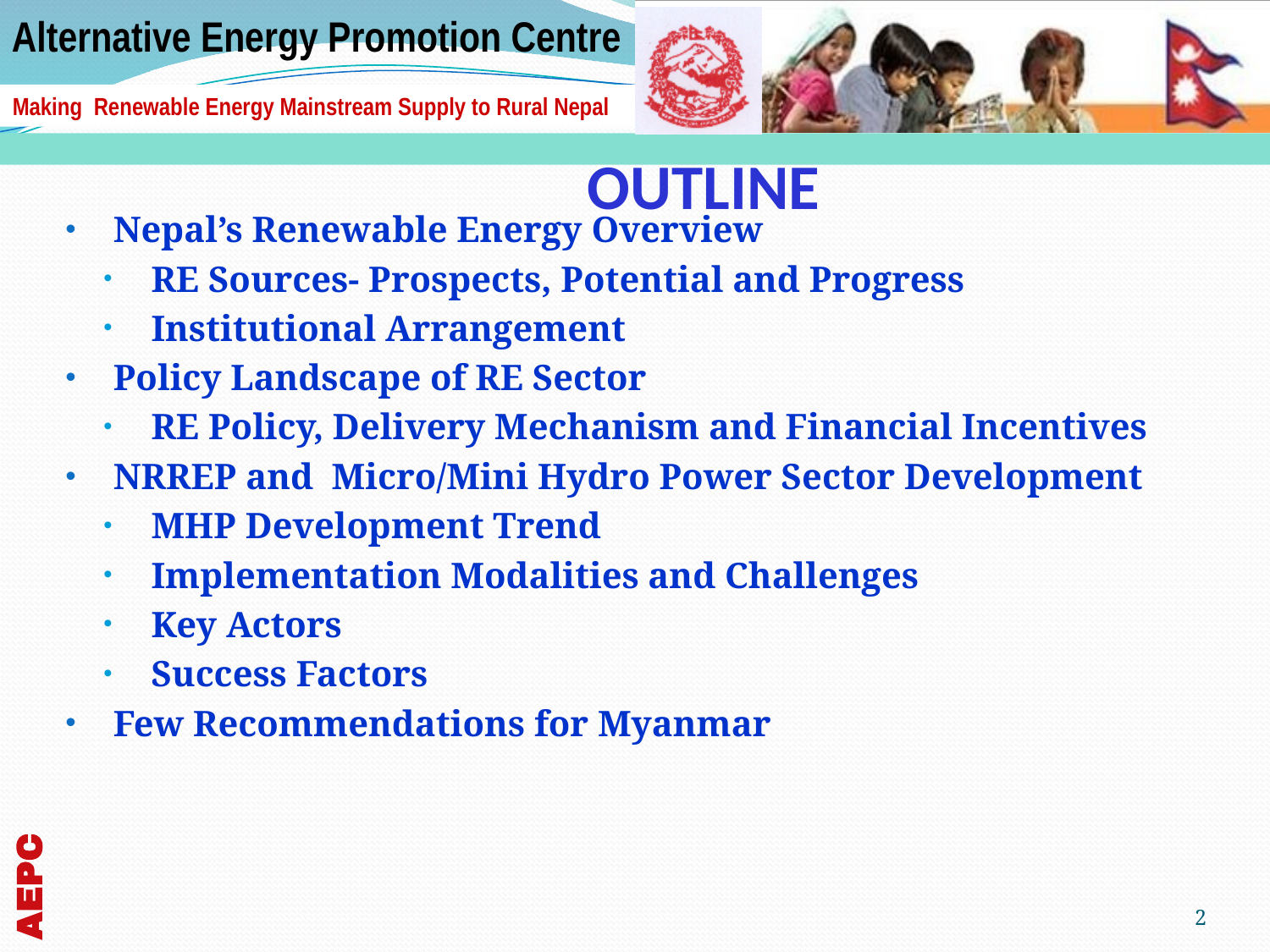

# Outline
Nepal’s Renewable Energy Overview
RE Sources- Prospects, Potential and Progress
Institutional Arrangement
Policy Landscape of RE Sector
RE Policy, Delivery Mechanism and Financial Incentives
NRREP and  Micro/Mini Hydro Power Sector Development
MHP Development Trend
Implementation Modalities and Challenges
Key Actors
Success Factors
Few Recommendations for Myanmar
2